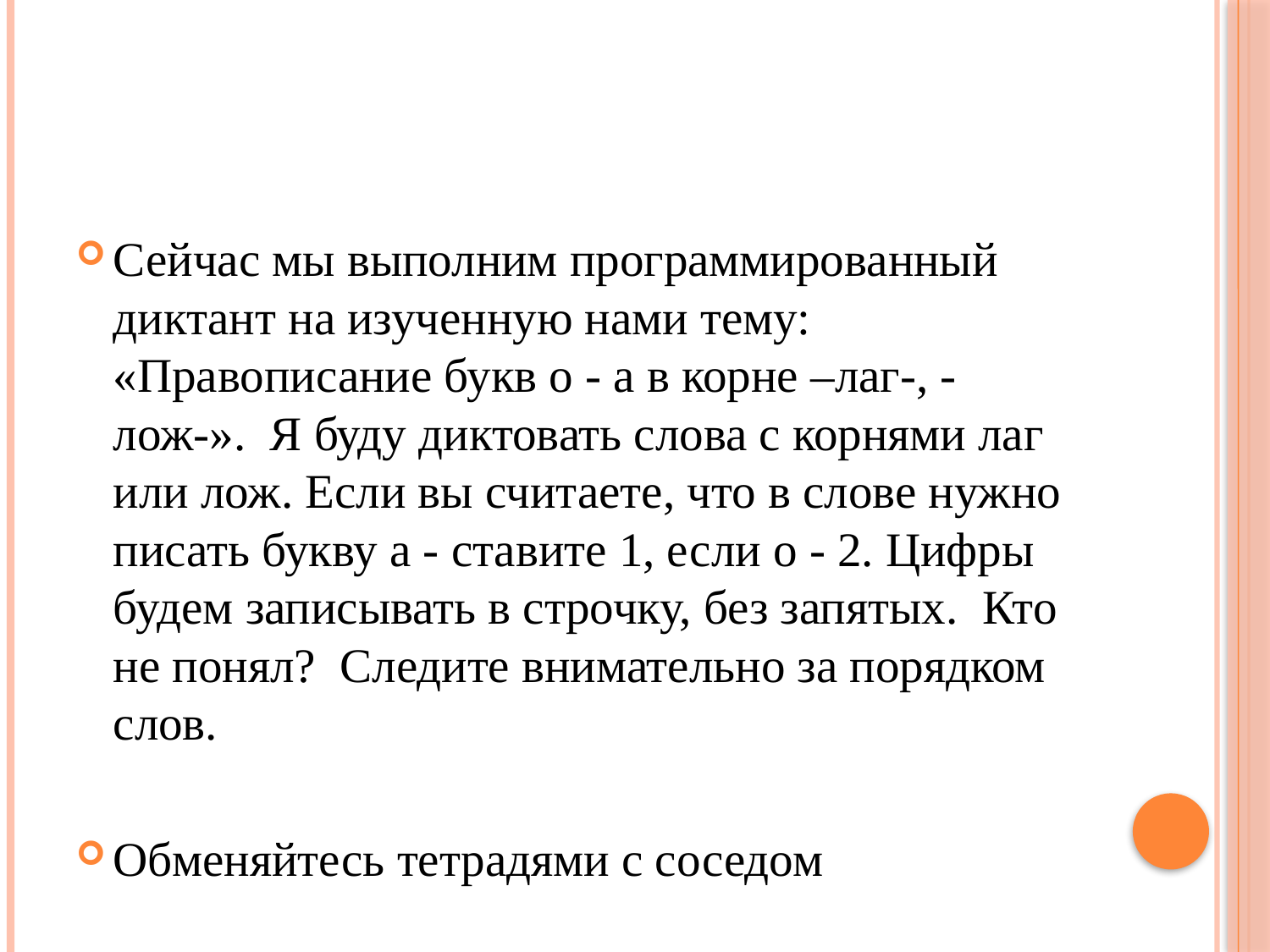

#
Сейчас мы выполним программированный диктант на изученную нами тему: «Правописание букв о - а в корне –лаг-, -лож-».  Я буду диктовать слова с корнями лаг или лож. Если вы считаете, что в слове нужно писать букву а - ставите 1, если о - 2. Цифры будем записывать в строчку, без запятых.  Кто не понял?  Следите внимательно за порядком слов.

Обменяйтесь тетрадями с соседом